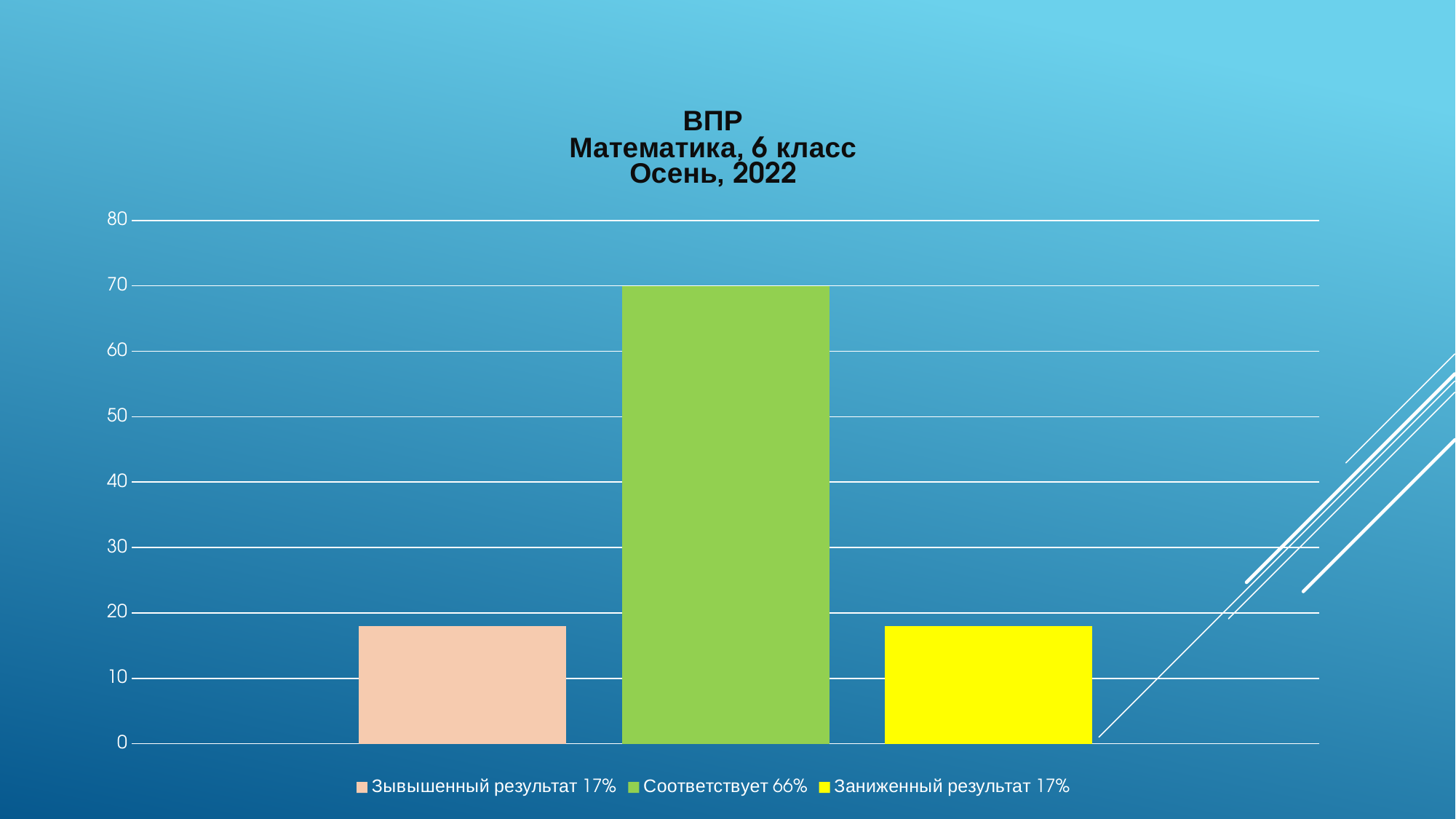

### Chart: ВПР
Математика, 6 класс
Осень, 2022

| Category | Зывышенный результат 17% | Соответствует 66% | Заниженный результат 17% |
|---|---|---|---|
| Категория 1 | 18.0 | 70.0 | 18.0 |
#